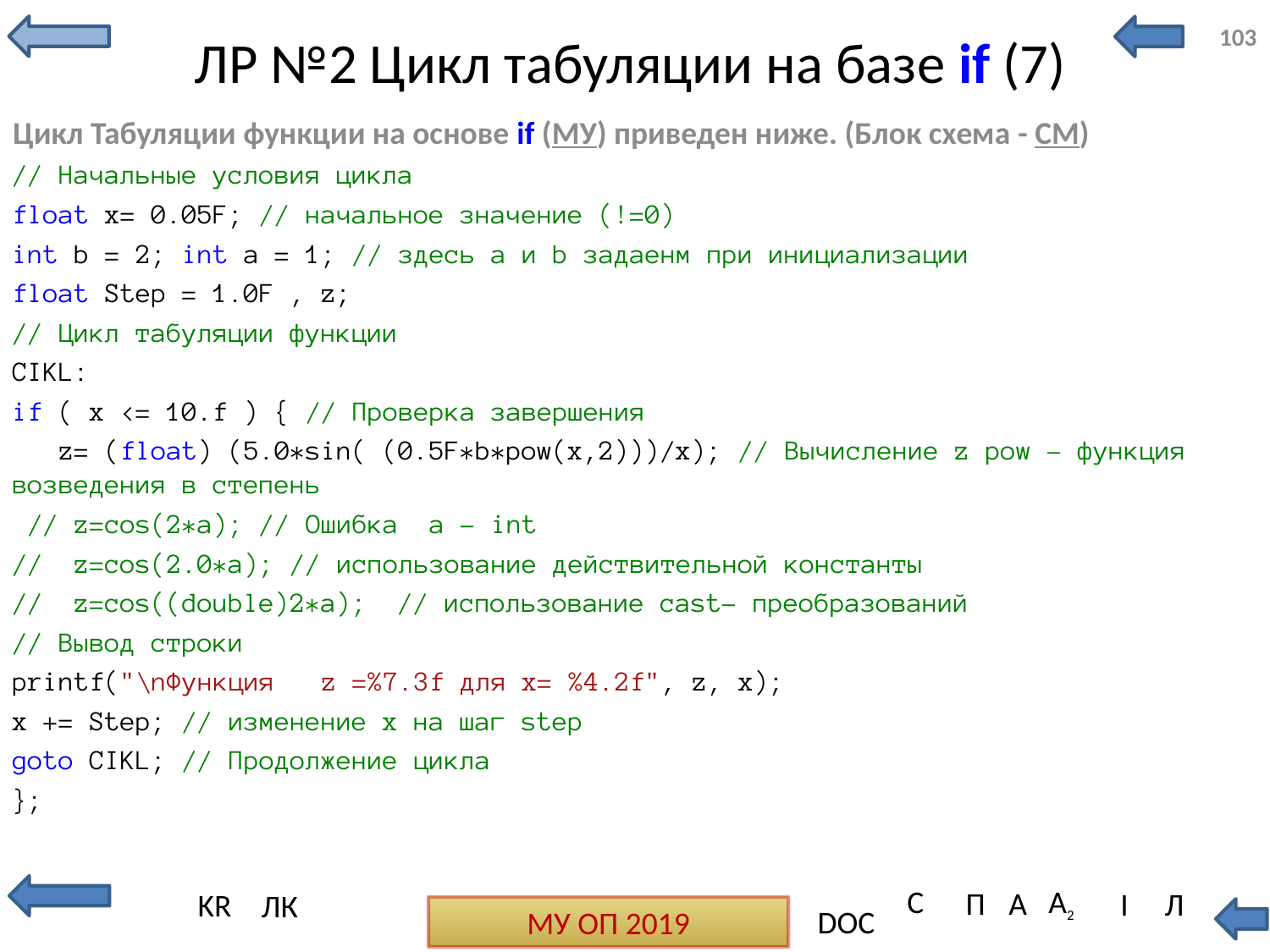

103
# ЛР №2 Цикл табуляции на базе if (7)
Цикл Табуляции функции на основе if (МУ) приведен ниже. (Блок схема - СМ)
// Начальные условия цикла
float x= 0.05F; // начальное значение (!=0)
int b = 2; int a = 1; // здесь a и b задаенм при инициализации
float Step = 1.0F , z;
// Цикл табуляции функции
CIKL:
if ( x <= 10.f ) { // Проверка завершения
   z= (float) (5.0*sin( (0.5F*b*pow(x,2)))/x); // Вычисление z pow – функция возведения в степень
 // z=cos(2*a); // Ошибка  а - int
//  z=cos(2.0*a); // использование действительной константы
//  z=cos((double)2*a);  // использование cast- преобразований
// Вывод строки
printf("\nФункция   z =%7.3f для x= %4.2f", z, x);
x += Step; // изменение x на шаг step
goto CIKL; // Продолжение цикла
};